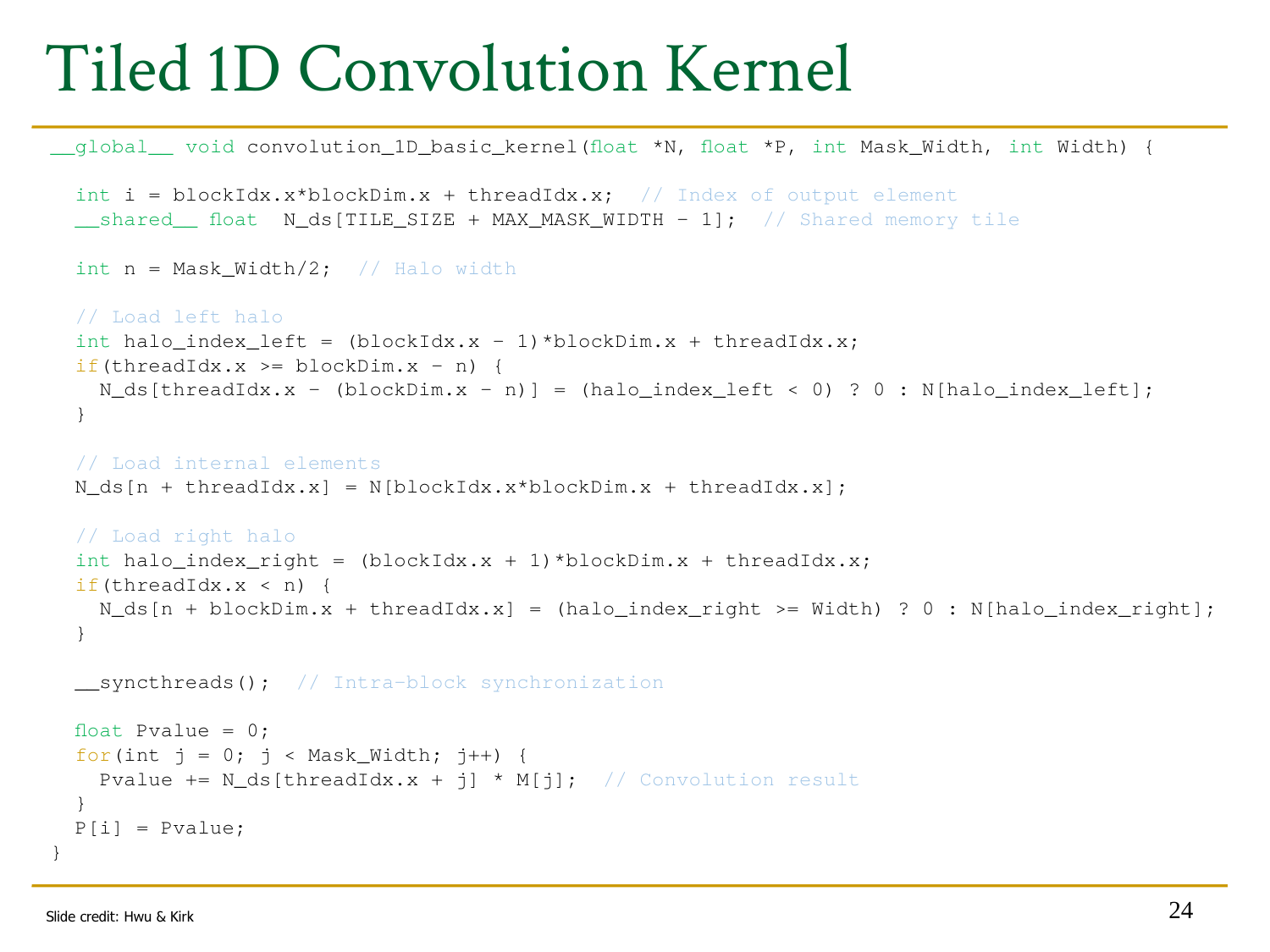

Tiled 1D Convolution Kernel
__global__ void convolution_1D_basic_kernel(float *N, float *P, int Mask_Width, int Width) {

  int i = blockIdx.x*blockDim.x + threadIdx.x;  // Index of output element
  __shared__ float  N_ds[TILE_SIZE + MAX_MASK_WIDTH - 1];  // Shared memory tile

  int n = Mask_Width/2;  // Halo width

  // Load left halo
  int halo_index_left = (blockIdx.x - 1)*blockDim.x + threadIdx.x;
  if(threadIdx.x >= blockDim.x - n) {
    N_ds[threadIdx.x - (blockDim.x - n)] = (halo_index_left < 0) ? 0 : N[halo_index_left];
  }

  // Load internal elements
  N_ds[n + threadIdx.x] = N[blockIdx.x*blockDim.x + threadIdx.x];

  // Load right halo
  int halo_index_right = (blockIdx.x + 1)*blockDim.x + threadIdx.x;
  if(threadIdx.x < n) {
    N_ds[n + blockDim.x + threadIdx.x] = (halo_index_right >= Width) ? 0 : N[halo_index_right];
  }

  __syncthreads();  // Intra-block synchronization

  float Pvalue = 0;
  for(int j = 0; j < Mask_Width; j++) {
    Pvalue += N_ds[threadIdx.x + j] * M[j];  // Convolution result
  }
  P[i] = Pvalue;
}
24
Slide credit: Hwu & Kirk